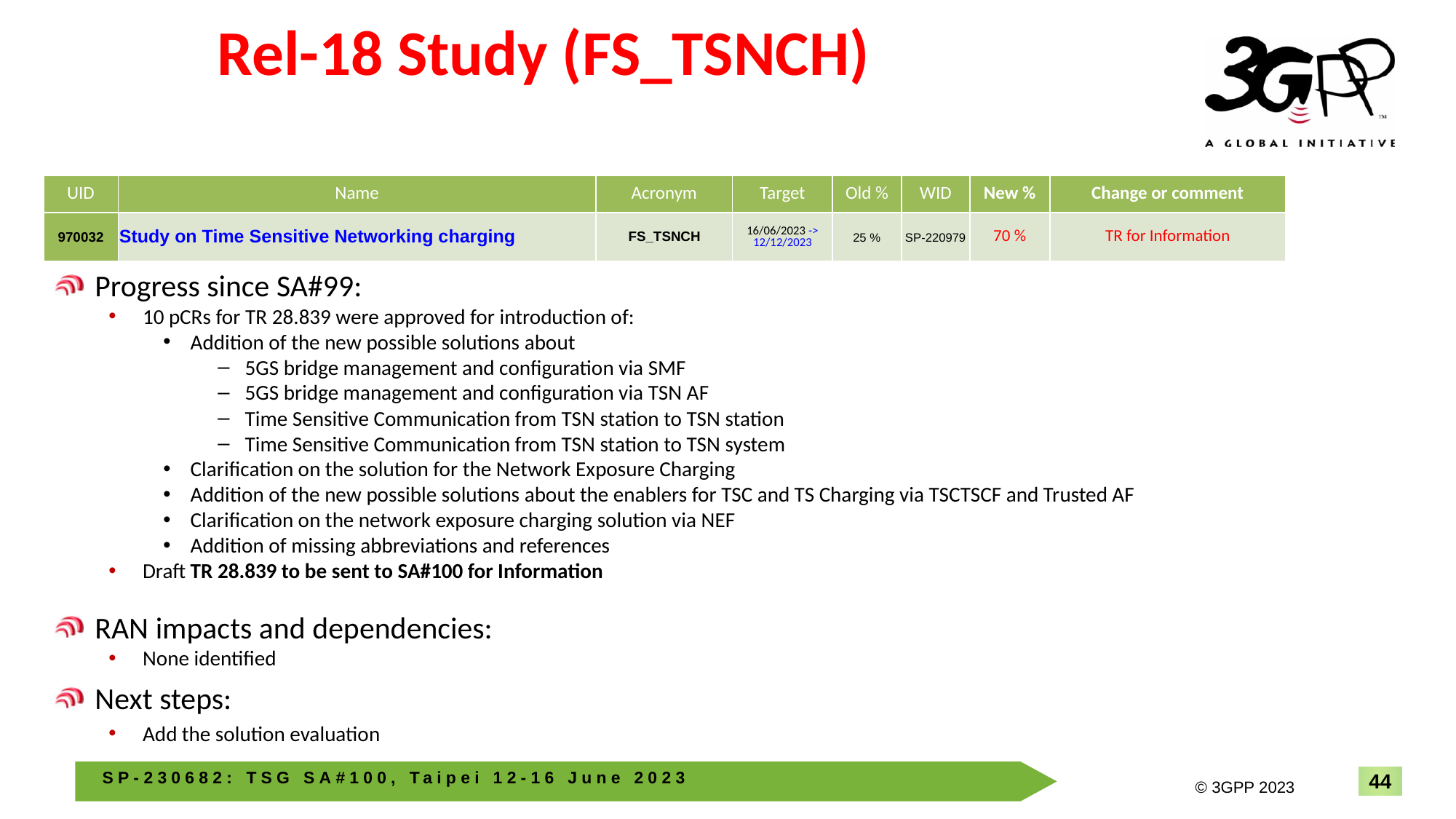

# Rel-18 Study (FS_TSNCH)
| UID | Name | Acronym | Target | Old % | WID | New % | Change or comment |
| --- | --- | --- | --- | --- | --- | --- | --- |
| 970032 | Study on Time Sensitive Networking charging | FS\_TSNCH | 16/06/2023 -> 12/12/2023 | 25 % | SP-220979 | 70 % | TR for Information |
Progress since SA#99:
10 pCRs for TR 28.839 were approved for introduction of:
Addition of the new possible solutions about
5GS bridge management and configuration via SMF
5GS bridge management and configuration via TSN AF
Time Sensitive Communication from TSN station to TSN station
Time Sensitive Communication from TSN station to TSN system
Clarification on the solution for the Network Exposure Charging
Addition of the new possible solutions about the enablers for TSC and TS Charging via TSCTSCF and Trusted AF
Clarification on the network exposure charging solution via NEF
Addition of missing abbreviations and references
Draft TR 28.839 to be sent to SA#100 for Information

RAN impacts and dependencies:
None identified
Next steps:
Add the solution evaluation